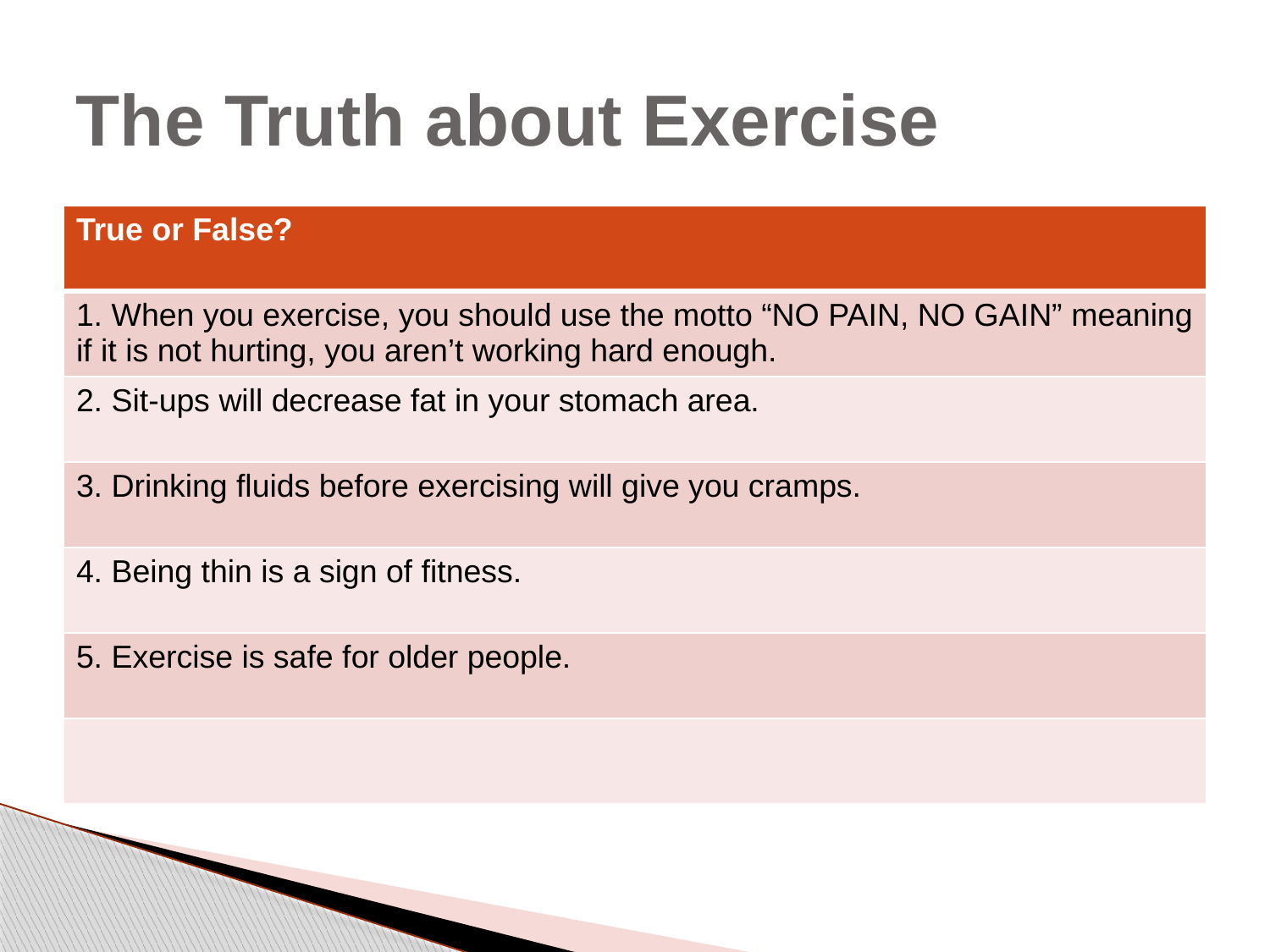

# The Truth about Exercise
| True or False? |
| --- |
| 1. When you exercise, you should use the motto “NO PAIN, NO GAIN” meaning if it is not hurting, you aren’t working hard enough. |
| 2. Sit-ups will decrease fat in your stomach area. |
| 3. Drinking fluids before exercising will give you cramps. |
| 4. Being thin is a sign of fitness. |
| 5. Exercise is safe for older people. |
|  |